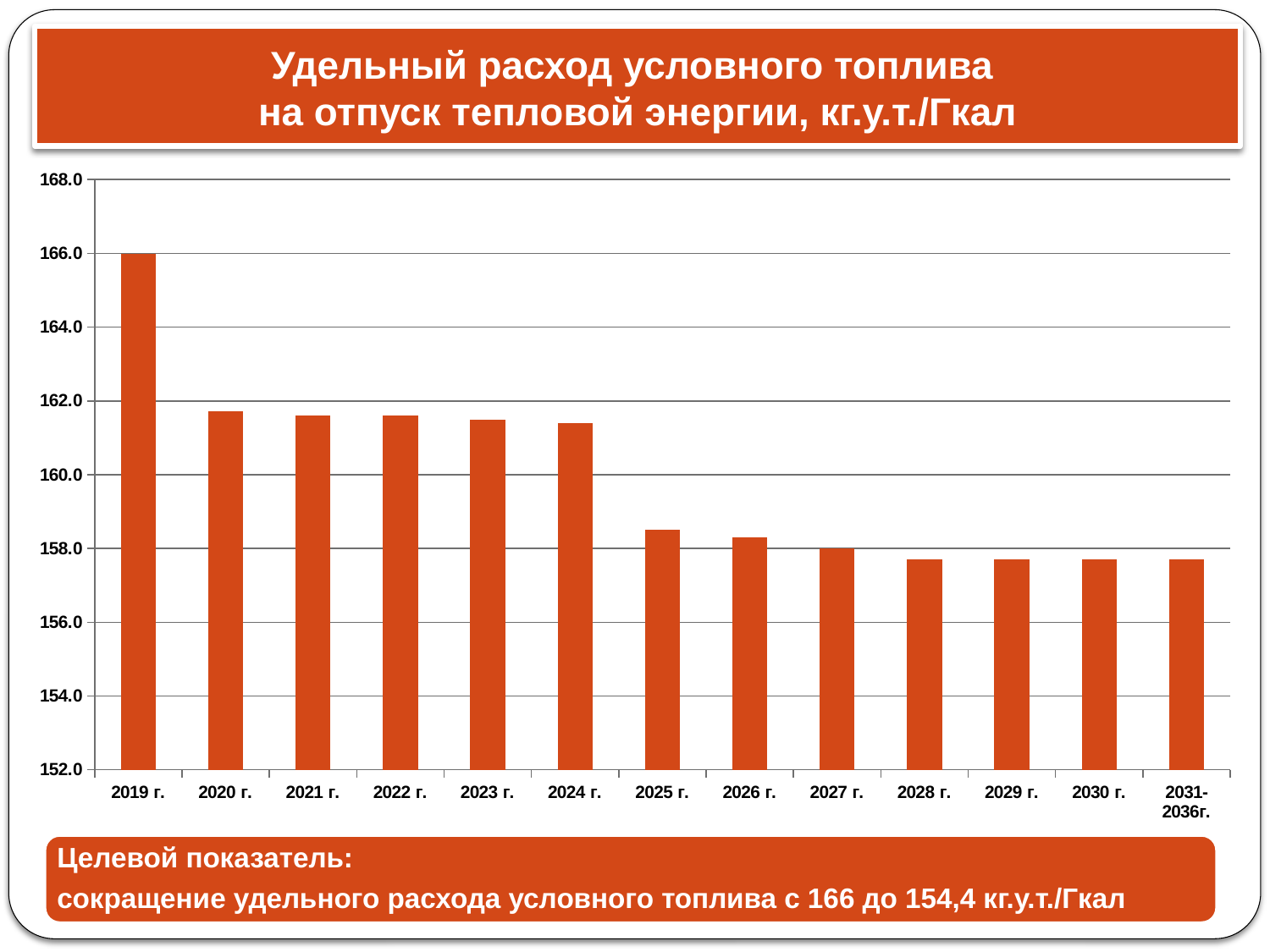

# Удельный расход условного топлива на отпуск тепловой энергии, кг.у.т./Гкал

### Chart

| Category |  |
|---|---|
| 2019 г. | 165.98 |
| 2020 г. | 161.72 |
| 2021 г. | 161.6 |
| 2022 г. | 161.6 |
| 2023 г. | 161.5 |
| 2024 г. | 161.4 |
| 2025 г. | 158.5 |
| 2026 г. | 158.3 |
| 2027 г. | 158.0 |
| 2028 г. | 157.7 |
| 2029 г. | 157.7 |
| 2030 г. | 157.7 |
| 2031-2036г. | 157.7 |
Целевой показатель:
сокращение удельного расхода условного топлива с 166 до 154,4 кг.у.т./Гкал